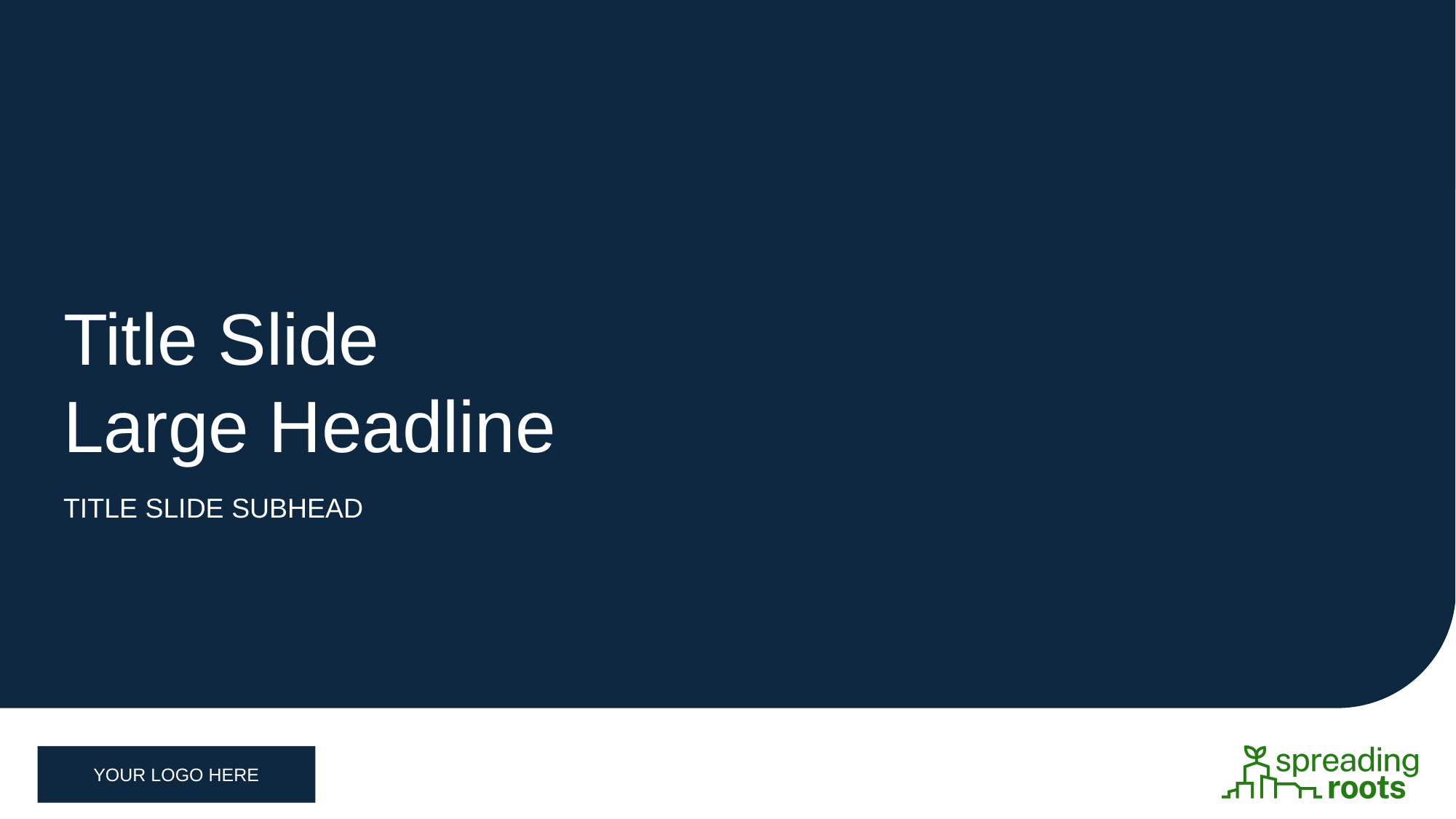

Title Slide
Large Headline
TITLE SLIDE SUBHEAD